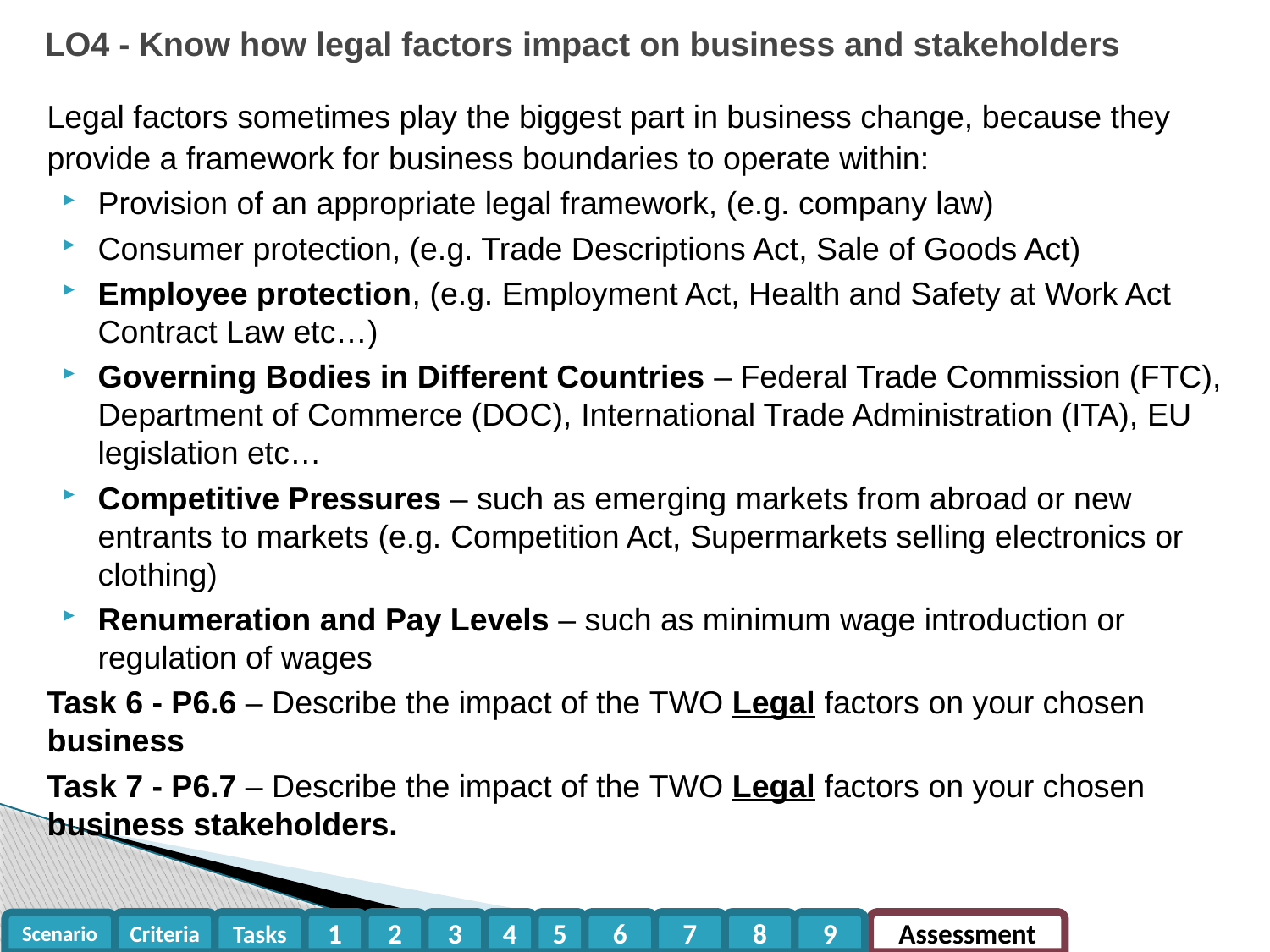

LO4 - Know how legal factors impact on business and stakeholders
Legal factors sometimes play the biggest part in business change, because they provide a framework for business boundaries to operate within:
Provision of an appropriate legal framework, (e.g. company law)
Consumer protection, (e.g. Trade Descriptions Act, Sale of Goods Act)
Employee protection, (e.g. Employment Act, Health and Safety at Work Act Contract Law etc…)
Governing Bodies in Different Countries – Federal Trade Commission (FTC), Department of Commerce (DOC), International Trade Administration (ITA), EU legislation etc…
Competitive Pressures – such as emerging markets from abroad or new entrants to markets (e.g. Competition Act, Supermarkets selling electronics or clothing)
Renumeration and Pay Levels – such as minimum wage introduction or regulation of wages
Task 6 - P6.6 – Describe the impact of the TWO Legal factors on your chosen business
Task 7 - P6.7 – Describe the impact of the TWO Legal factors on your chosen business stakeholders.